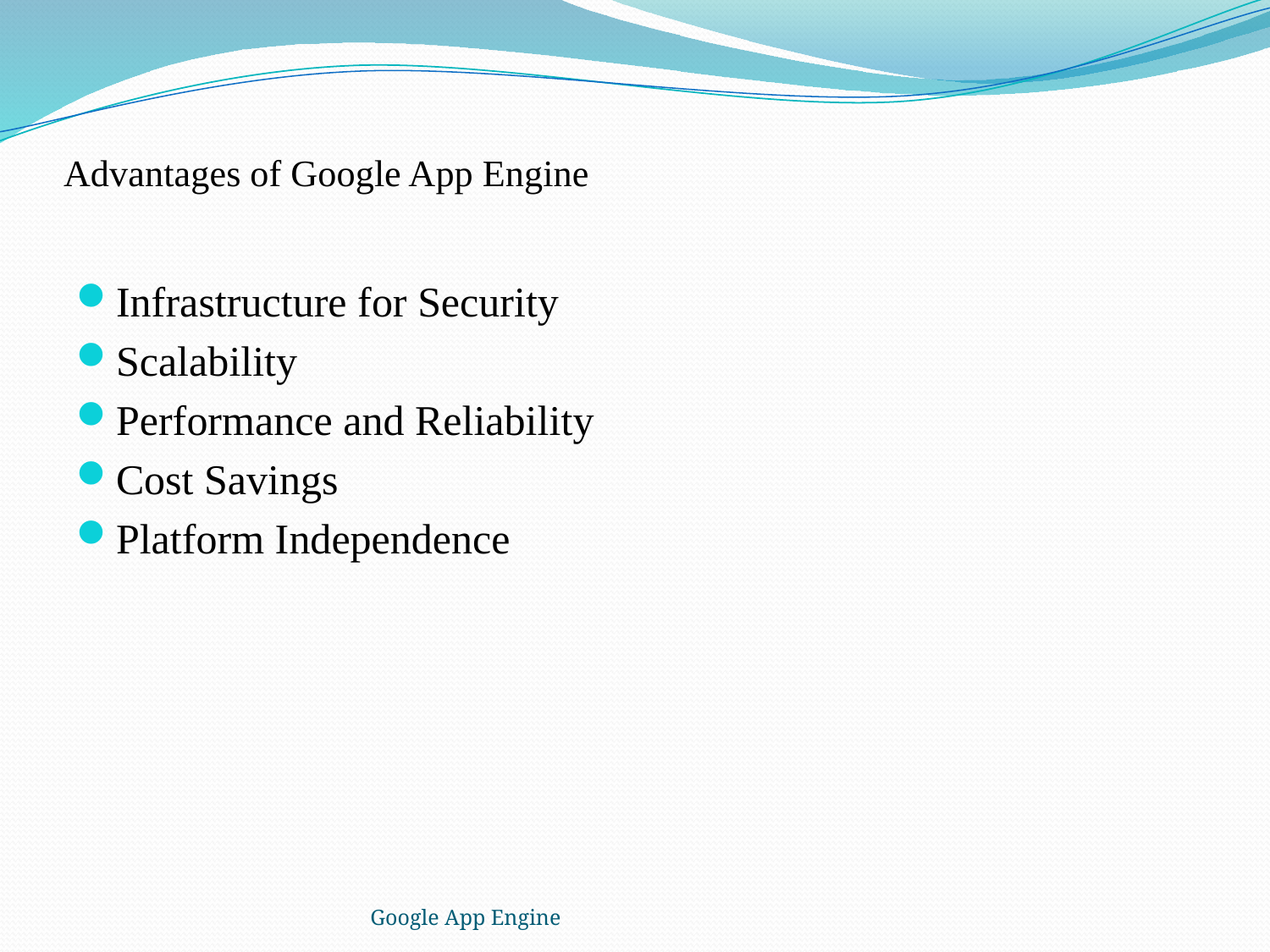

# Advantages of Google App Engine
Infrastructure for Security
Scalability
Performance and Reliability
Cost Savings
Platform Independence

Google App Engine